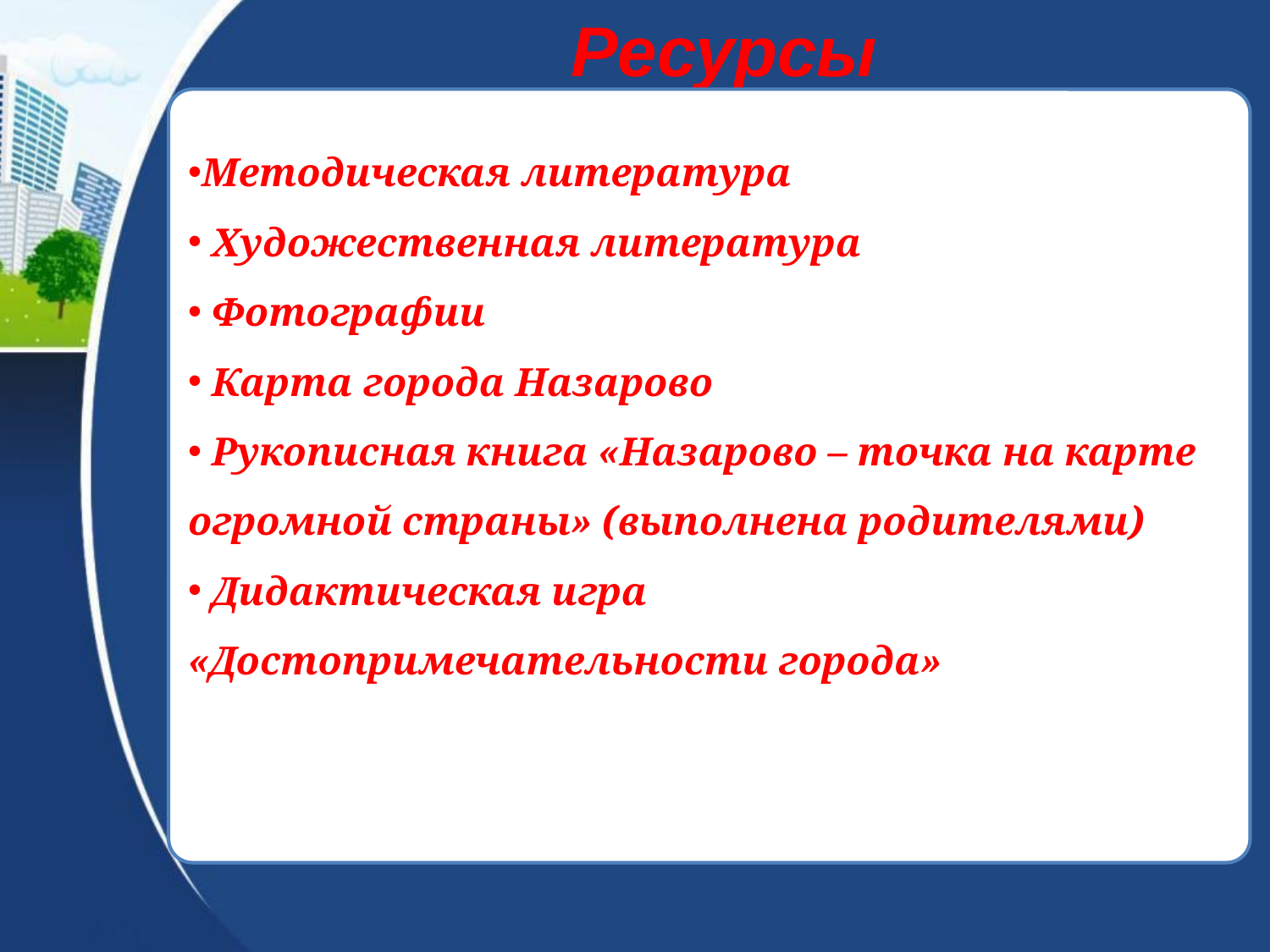

Ресурсы

Методическая литература
 Художественная литература
 Фотографии
 Карта города Назарово
 Рукописная книга «Назарово – точка на карте огромной страны» (выполнена родителями)
 Дидактическая игра «Достопримечательности города»